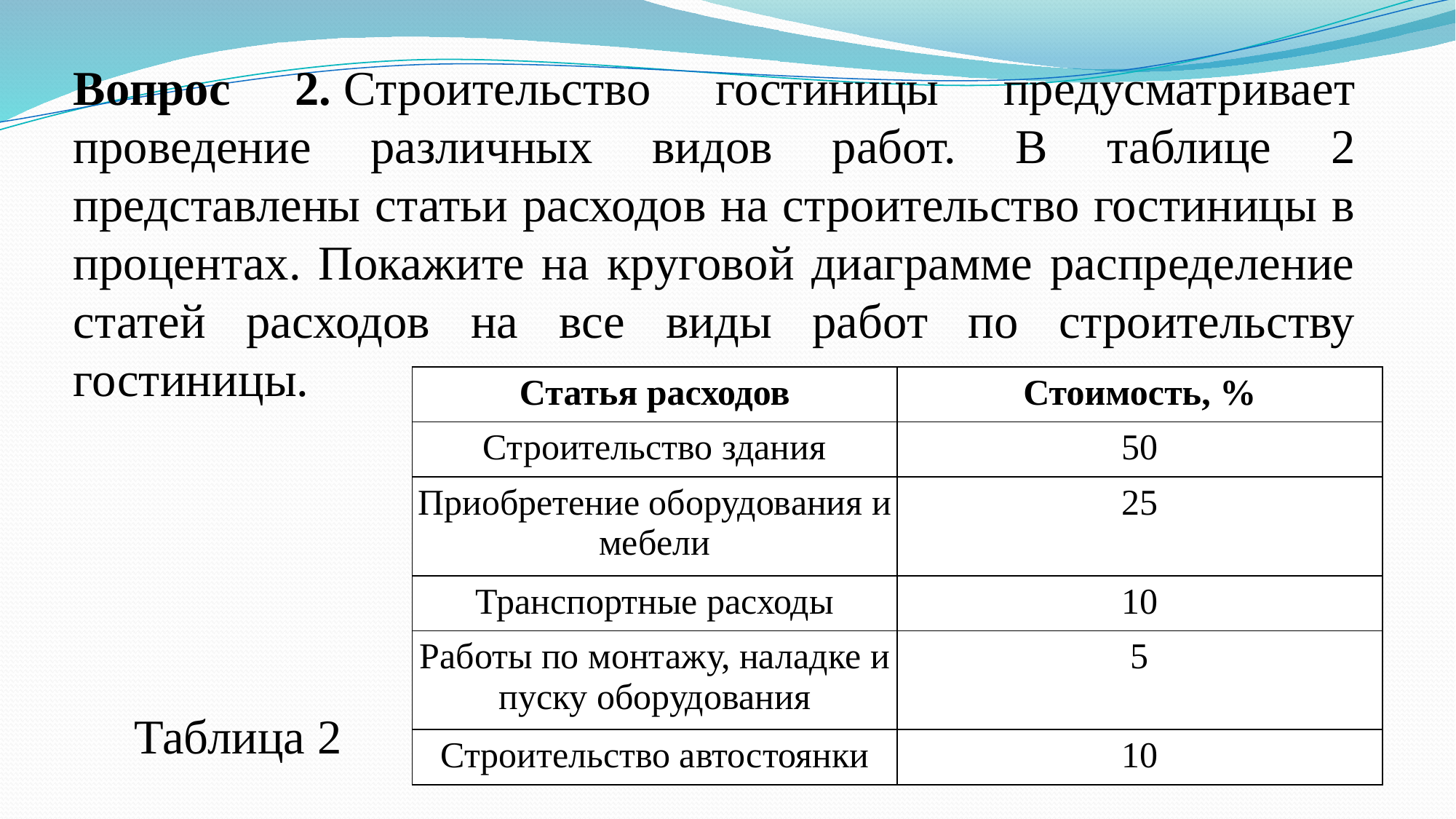

Вопрос 2. Строительство гостиницы предусматривает проведение различных видов работ. В таблице 2 представлены статьи расходов на строительство гостиницы в процентах. Покажите на круговой диаграмме распределение статей расходов на все виды работ по строительству гостиницы.
| Статья расходов | Стоимость, % |
| --- | --- |
| Строительство здания | 50 |
| Приобретение оборудования и мебели | 25 |
| Транспортные расходы | 10 |
| Работы по монтажу, наладке и пуску оборудования | 5 |
| Строительство автостоянки | 10 |
Таблица 2